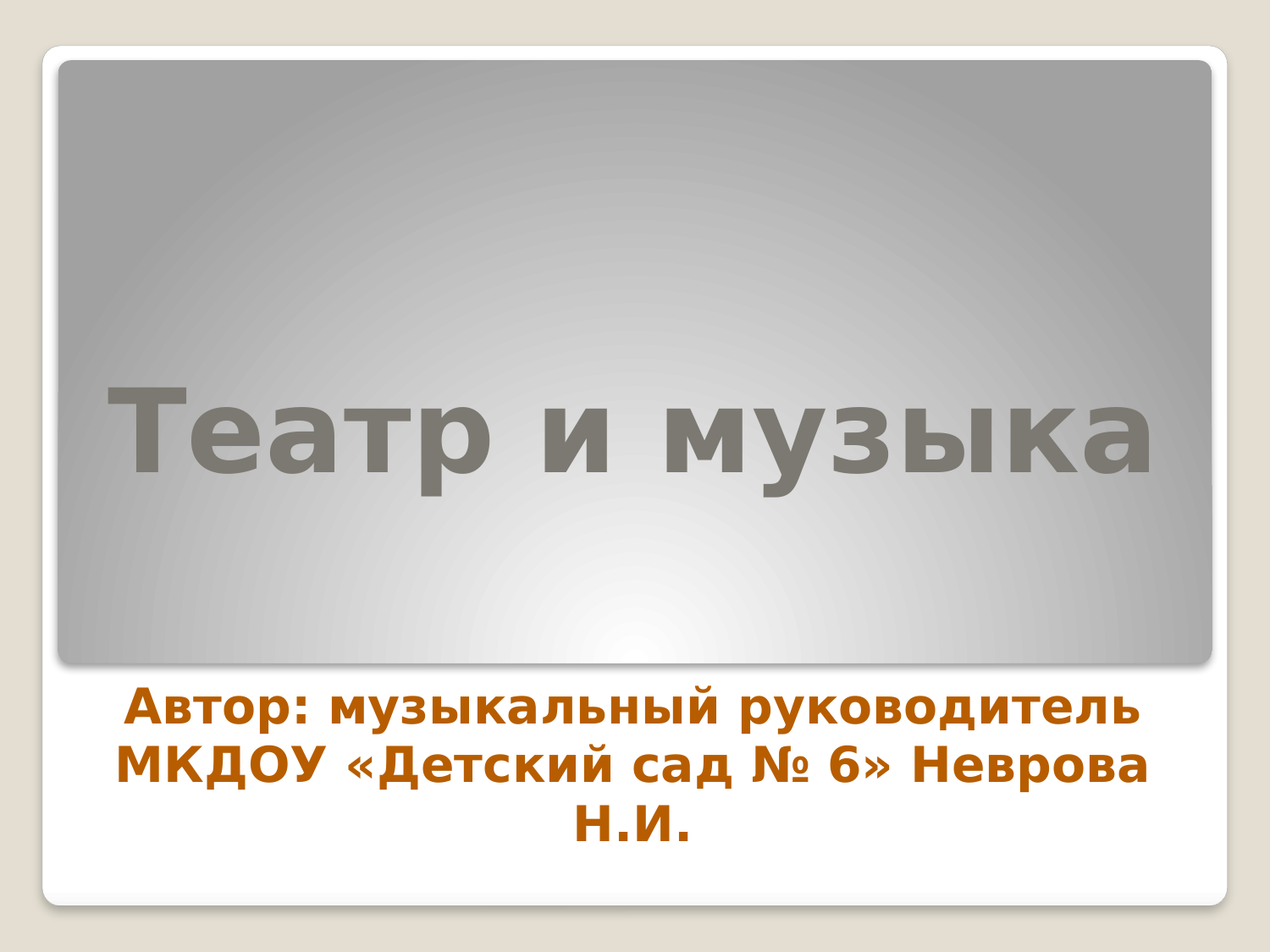

# Театр и музыка
Автор: музыкальный руководитель МКДОУ «Детский сад № 6» Неврова Н.И.